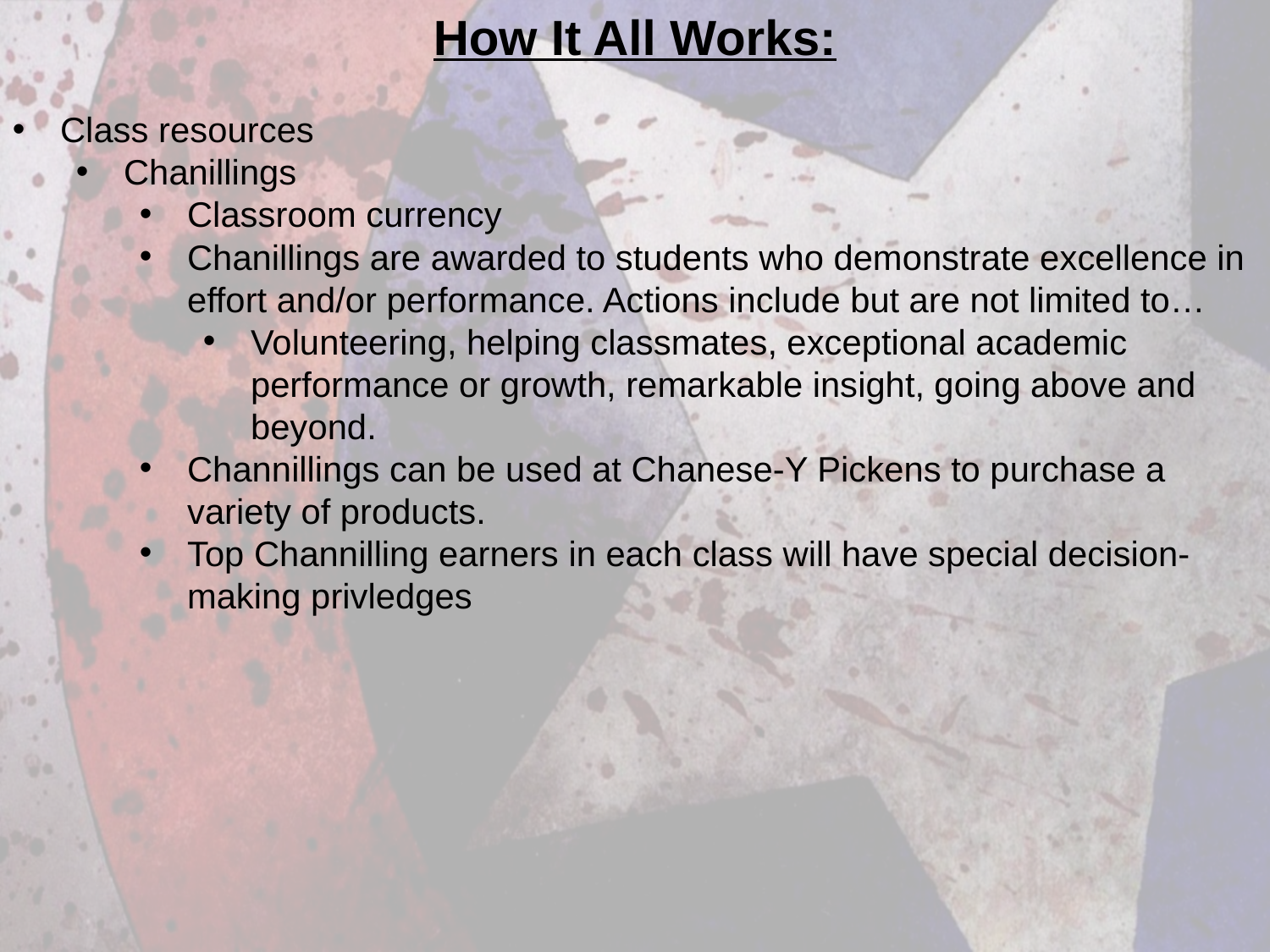

How It All Works:

Class resources
Chanillings
Classroom currency
Chanillings are awarded to students who demonstrate excellence in effort and/or performance. Actions include but are not limited to…
Volunteering, helping classmates, exceptional academic performance or growth, remarkable insight, going above and beyond.
Channillings can be used at Chanese-Y Pickens to purchase a variety of products.
Top Channilling earners in each class will have special decision-making privledges